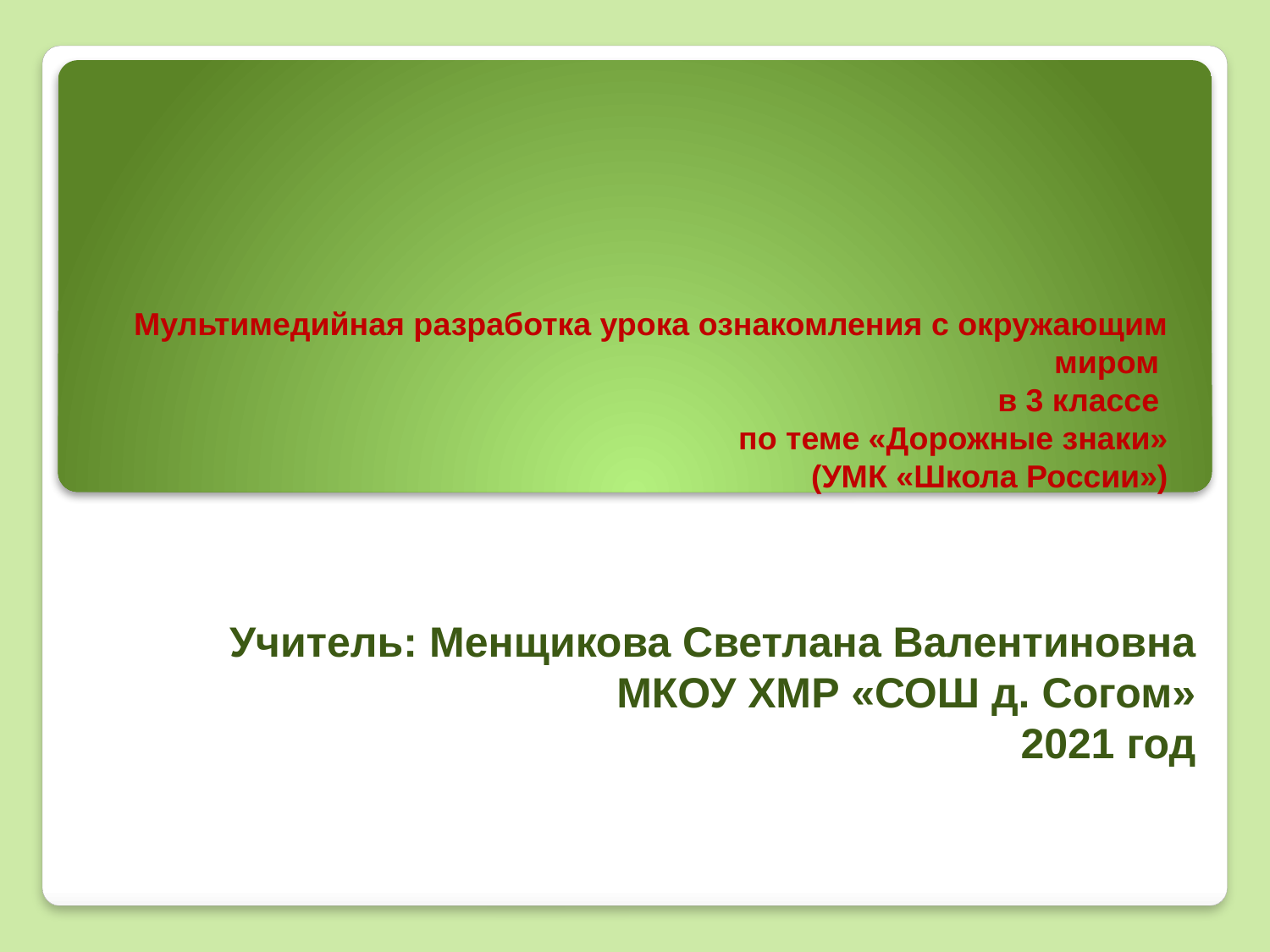

# Мультимедийная разработка урока ознакомления с окружающим миром в 3 классе по теме «Дорожные знаки» (УМК «Школа России»)
Учитель: Менщикова Светлана Валентиновна
МКОУ ХМР «СОШ д. Согом»
2021 год